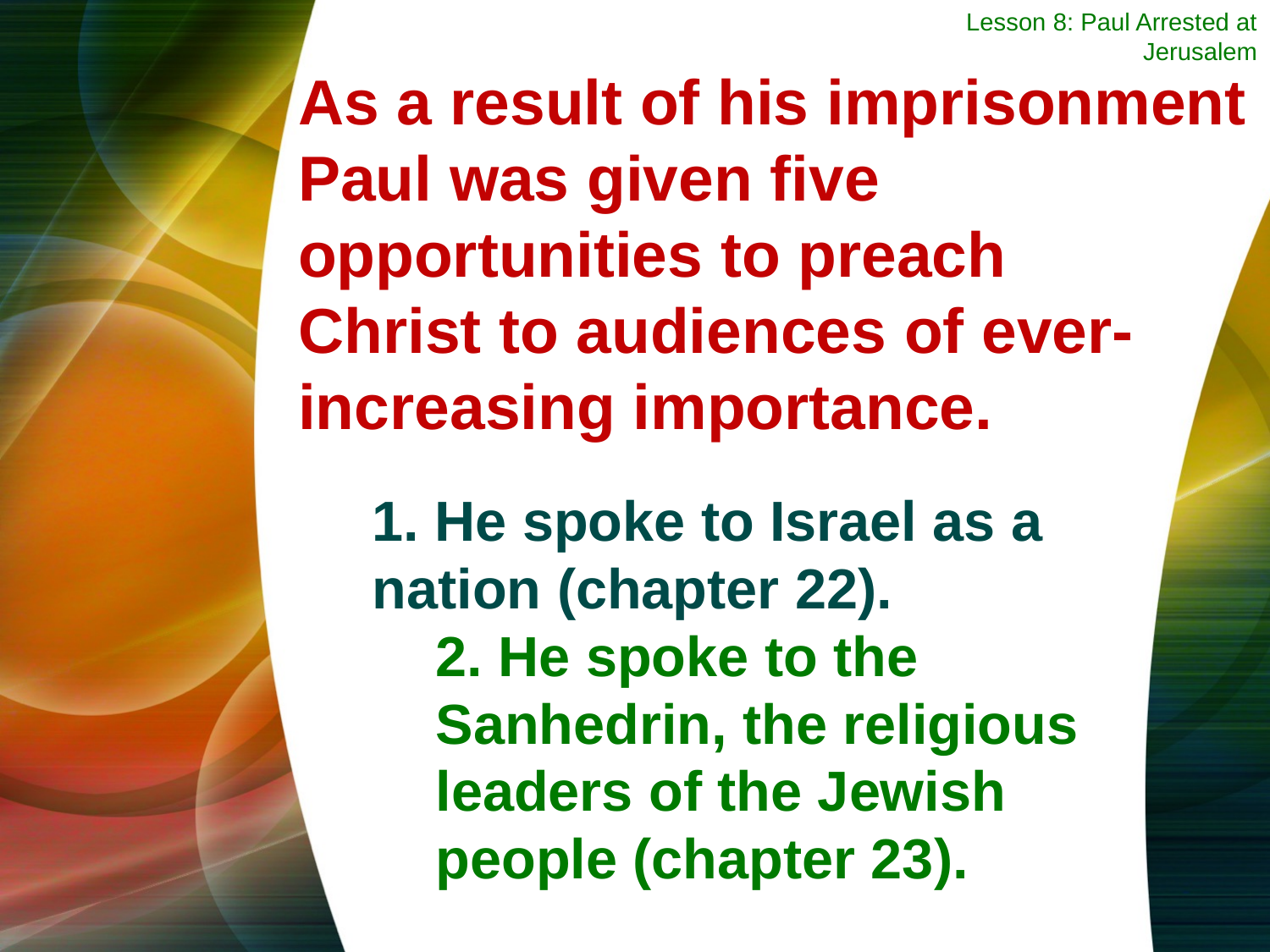

Lesson 8: Paul Arrested at Jerusalem
As a result of his imprisonment Paul was given five opportunities to preach
Christ to audiences of ever-increasing importance.
1. He spoke to Israel as a nation (chapter 22).
2. He spoke to the Sanhedrin, the religious leaders of the Jewish people (chapter 23).